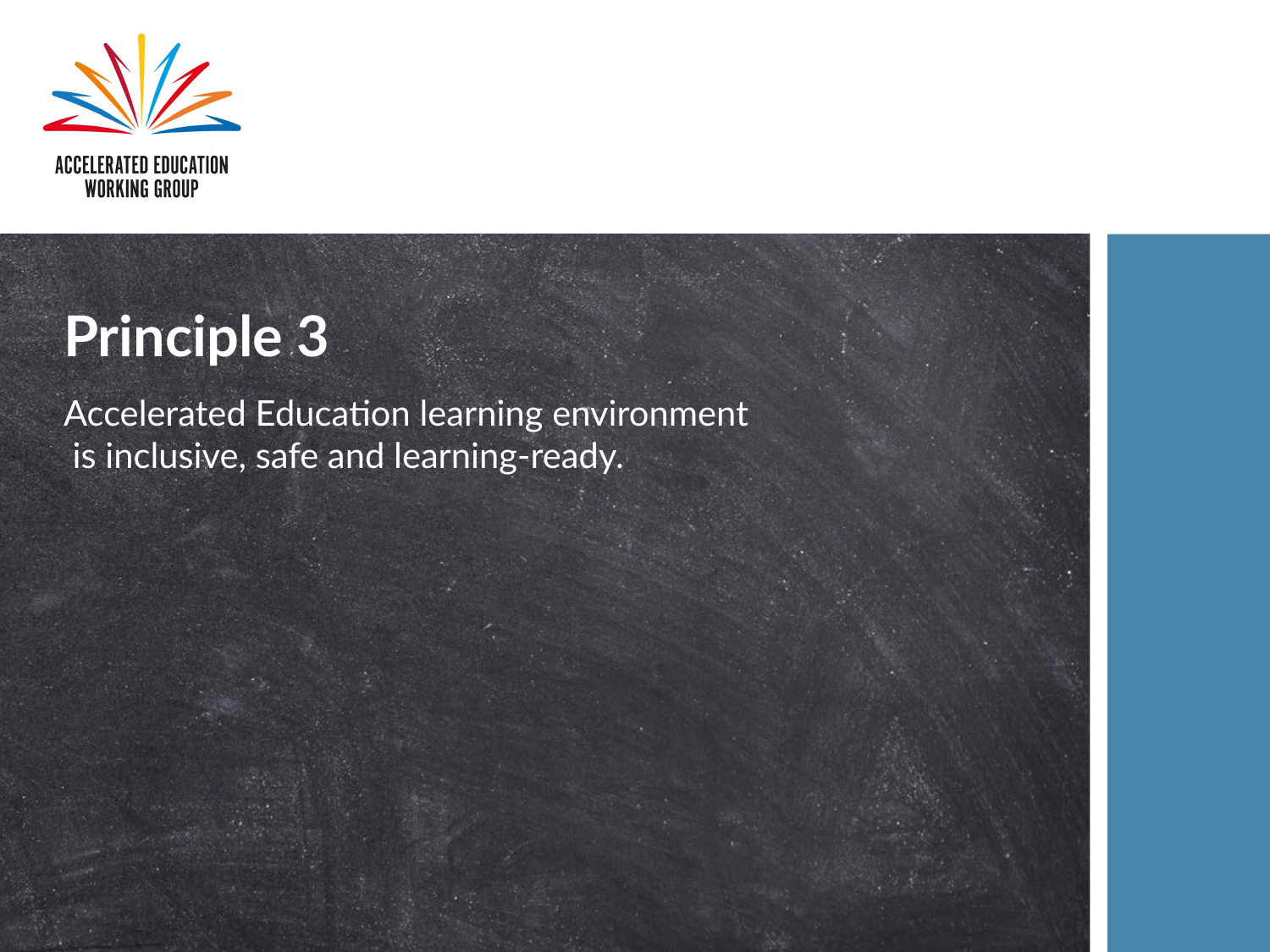

Principle 3
Accelerated Education learning environment  is inclusive, safe and learning-ready.